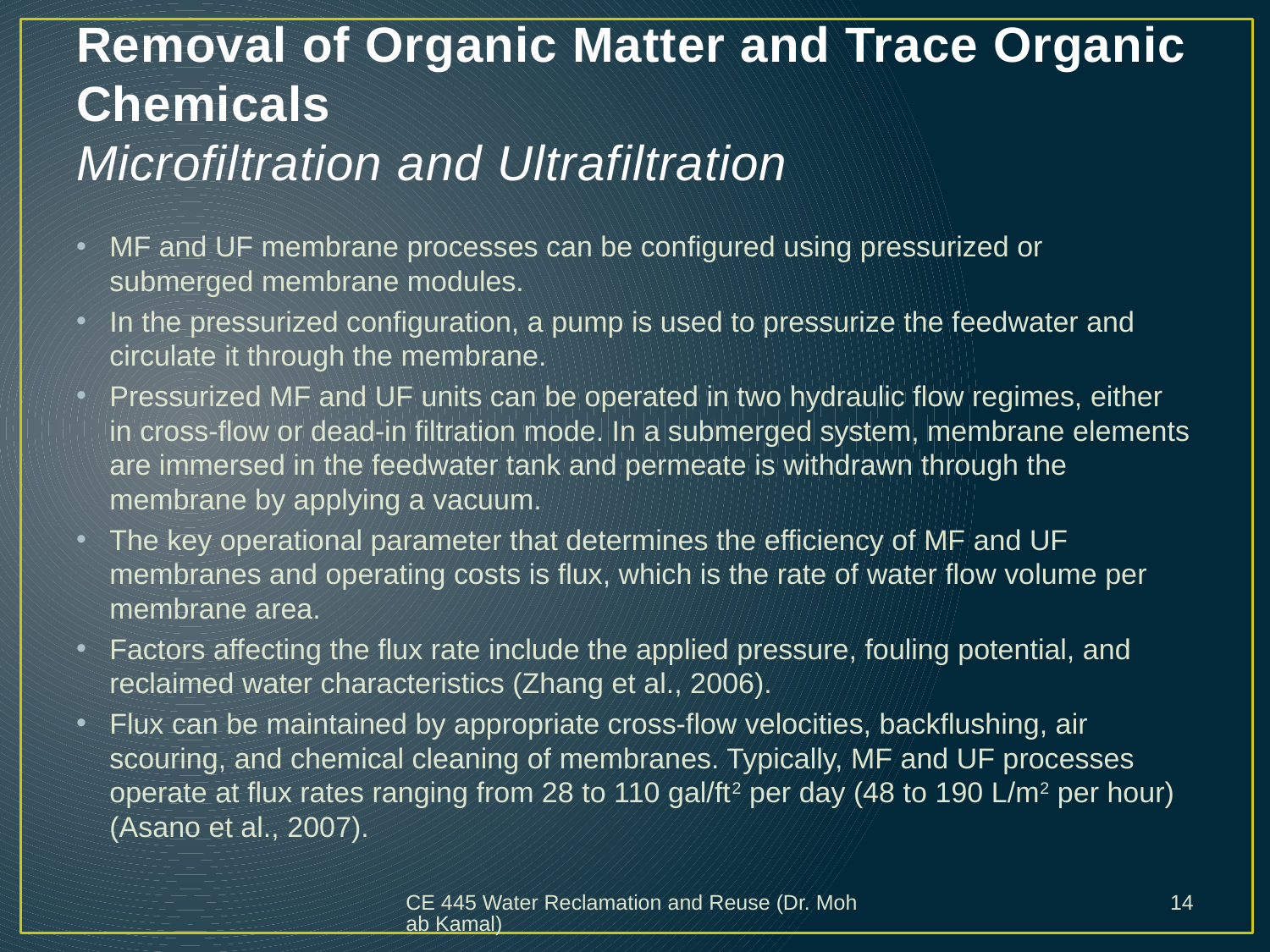

# Removal of Organic Matter and Trace Organic Chemicals Microfiltration and Ultrafiltration
MF and UF membrane processes can be configured using pressurized or submerged membrane modules.
In the pressurized configuration, a pump is used to pressurize the feedwater and circulate it through the membrane.
Pressurized MF and UF units can be operated in two hydraulic flow regimes, either in cross-flow or dead-in filtration mode. In a submerged system, membrane elements are immersed in the feedwater tank and permeate is withdrawn through the membrane by applying a vacuum.
The key operational parameter that determines the efficiency of MF and UF membranes and operating costs is flux, which is the rate of water flow volume per membrane area.
Factors affecting the flux rate include the applied pressure, fouling potential, and reclaimed water characteristics (Zhang et al., 2006).
Flux can be maintained by appropriate cross-flow velocities, backflushing, air scouring, and chemical cleaning of membranes. Typically, MF and UF processes operate at flux rates ranging from 28 to 110 gal/ft2 per day (48 to 190 L/m2 per hour) (Asano et al., 2007).
CE 445 Water Reclamation and Reuse (Dr. Mohab Kamal)
14